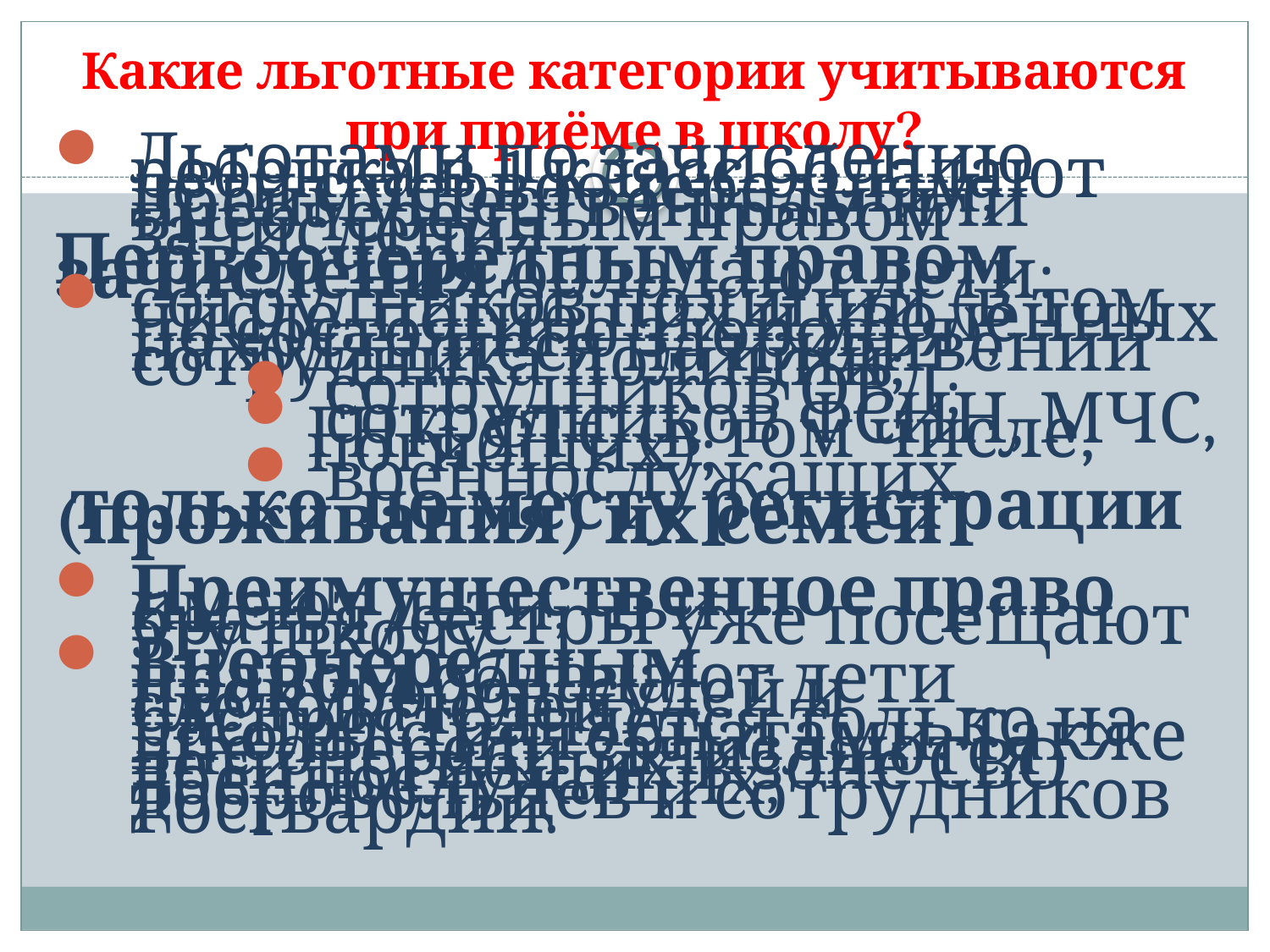

# Какие льготные категории учитываются при приёме в школу?
Льготами по зачислению ребенка в 1 класс обладают дети с первоочередным, преимущественным или внеочередным правом зачисления.
Первоочередным правом зачисления обладают дети:
сотрудников полиции (в том числе, погибших и уволенных по состоянию здоровья), находящиеся на иждивении сотрудника полиции;
 сотрудников ОВД;
 сотрудников ФСИН, МЧС, ГНК, ФТС (в том числе, погибших);
 военнослужащих.
 только  по месту регистрации (проживания) их семей

Преимущественное право имеют дети, чьи братья/сестры уже посещают эту школу.
Внеочередным правом обладают дети прокуроров, судей и следователей —  распространяется только на школы с интернатами. Также вне очереди зачисляются дети погибших в зоне СВО военнослужащих, добровольцев и сотрудников Росгвардии.